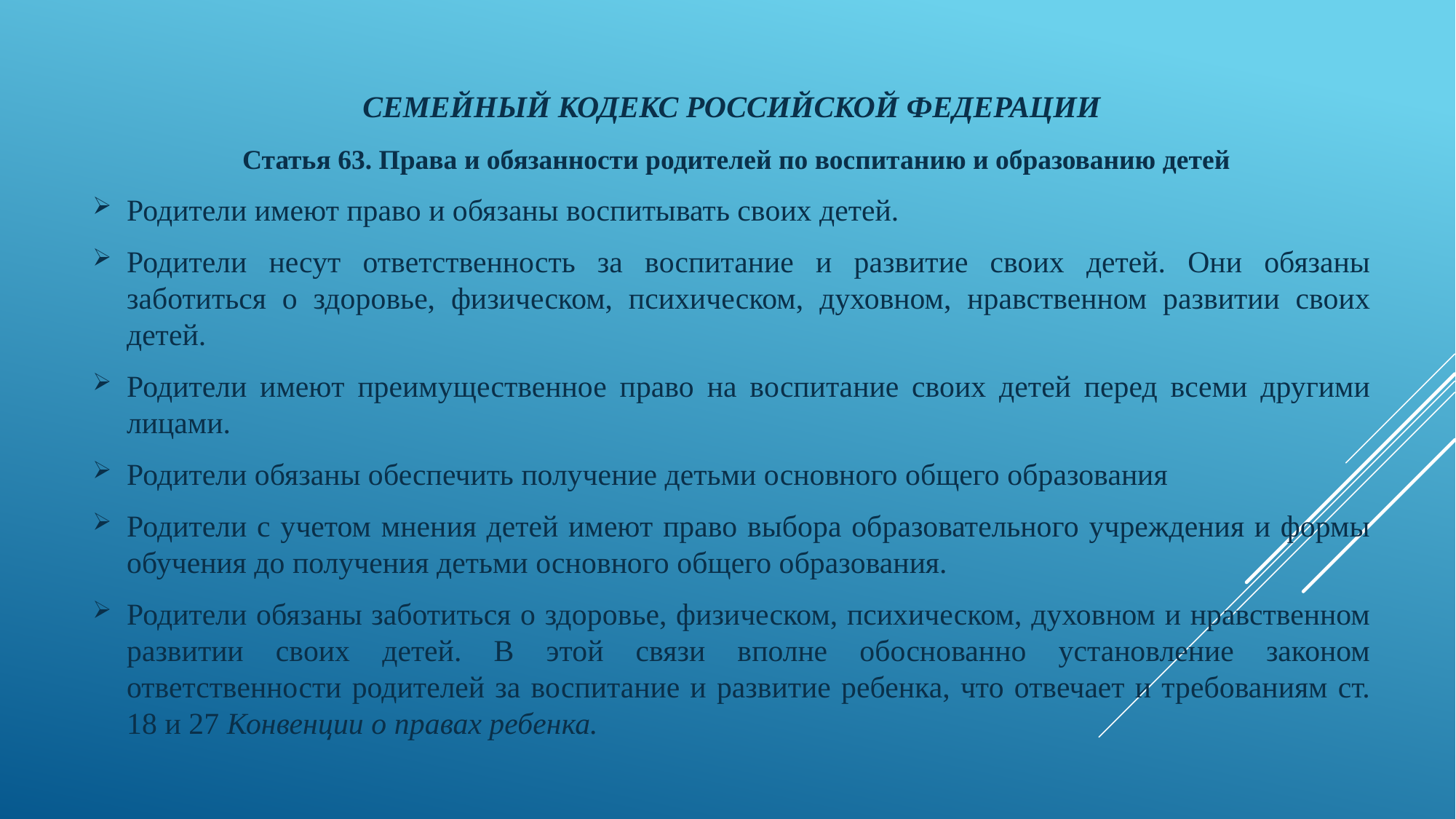

СЕМЕЙНЫЙ КОДЕКС РОССИЙСКОЙ ФЕДЕРАЦИИ
  Статья 63. Права и обязанности родителей по воспитанию и образованию детей
Родители имеют право и обязаны воспитывать своих детей.
Родители несут ответственность за воспитание и развитие своих детей. Они обязаны заботиться о здоровье, физическом, психическом, духовном, нравственном развитии своих детей.
Родители имеют преимущественное право на воспитание своих детей перед всеми другими лицами.
Родители обязаны обеспечить получение детьми основного общего образования
Родители с учетом мнения детей имеют право выбора образовательного учреждения и формы обучения до получения детьми основного общего образования.
Родители обязаны заботиться о здоровье, физическом, психическом, духовном и нравственном развитии своих детей. В этой связи вполне обоснованно установление законом ответственности родителей за воспитание и развитие ребенка, что отвечает и требованиям ст. 18 и 27 Конвенции о правах ребенка.